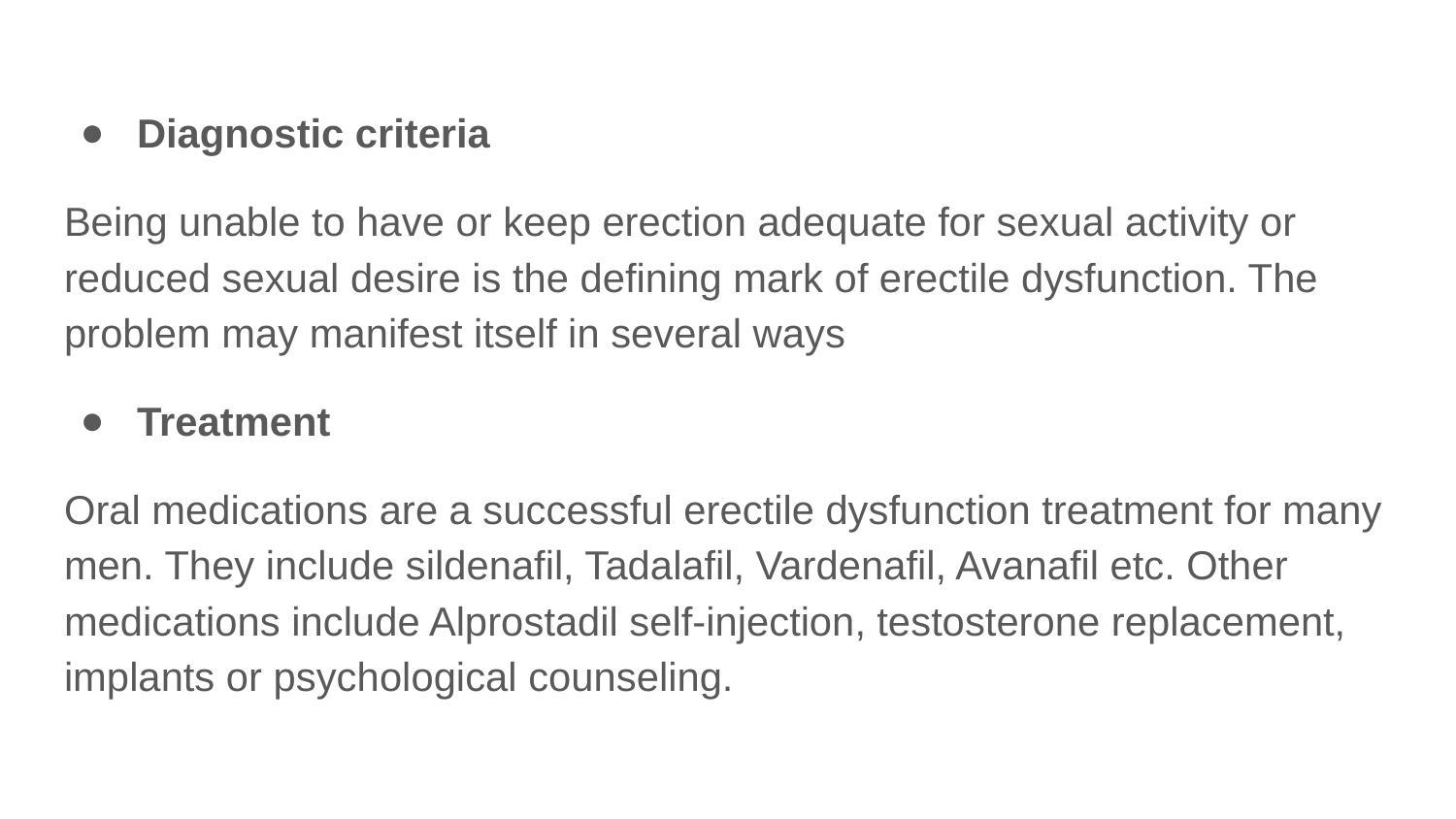

Diagnostic criteria
Being unable to have or keep erection adequate for sexual activity or reduced sexual desire is the defining mark of erectile dysfunction. The problem may manifest itself in several ways
Treatment
Oral medications are a successful erectile dysfunction treatment for many men. They include sildenafil, Tadalafil, Vardenafil, Avanafil etc. Other medications include Alprostadil self-injection, testosterone replacement, implants or psychological counseling.